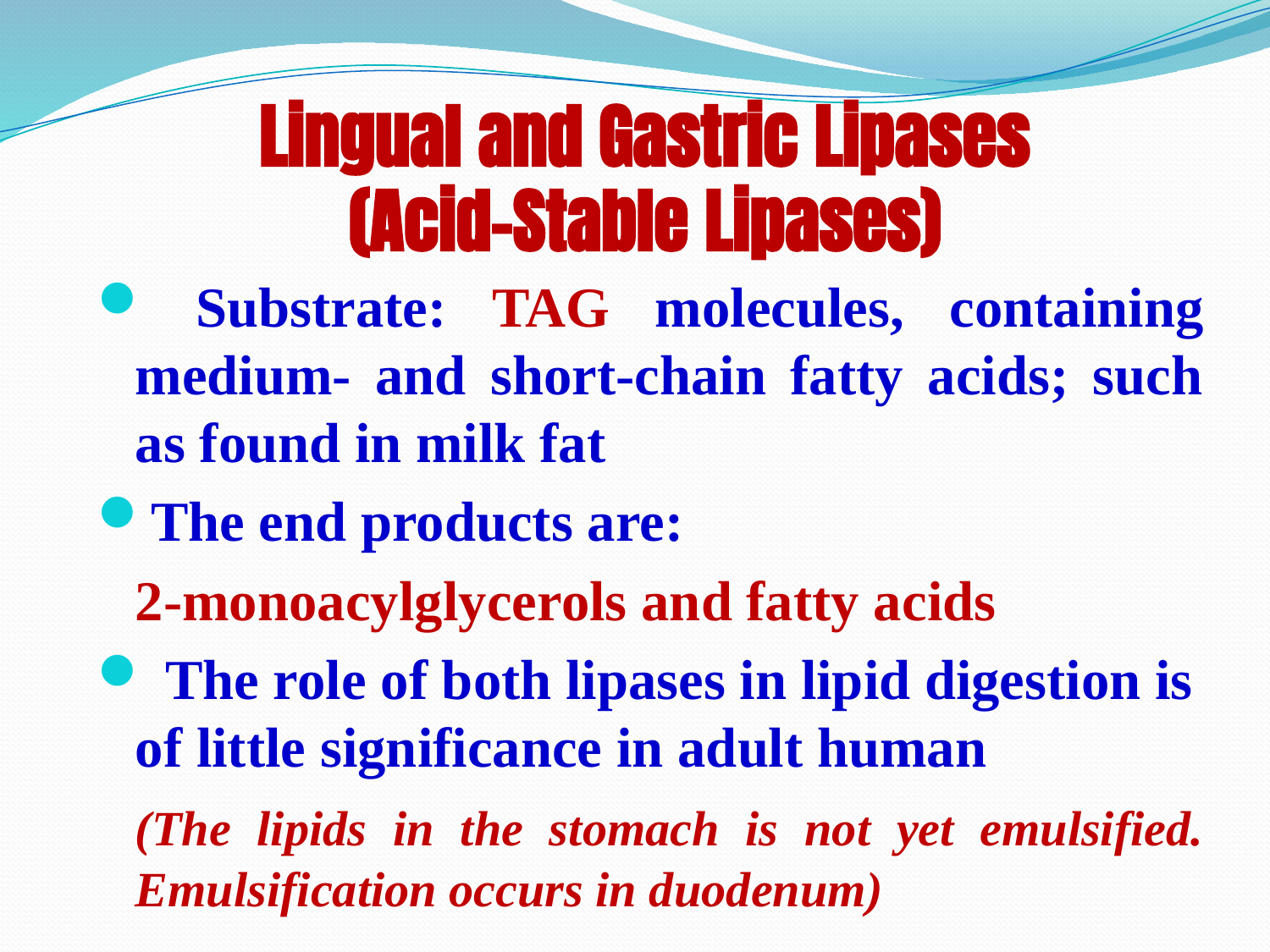

# Lingual and Gastric Lipases (Acid-Stable Lipases)
 Substrate: TAG molecules, containing medium- and short-chain fatty acids; such as found in milk fat
The end products are:
	2-monoacylglycerols and fatty acids
 The role of both lipases in lipid digestion is of little significance in adult human
	(The lipids in the stomach is not yet emulsified. Emulsification occurs in duodenum)